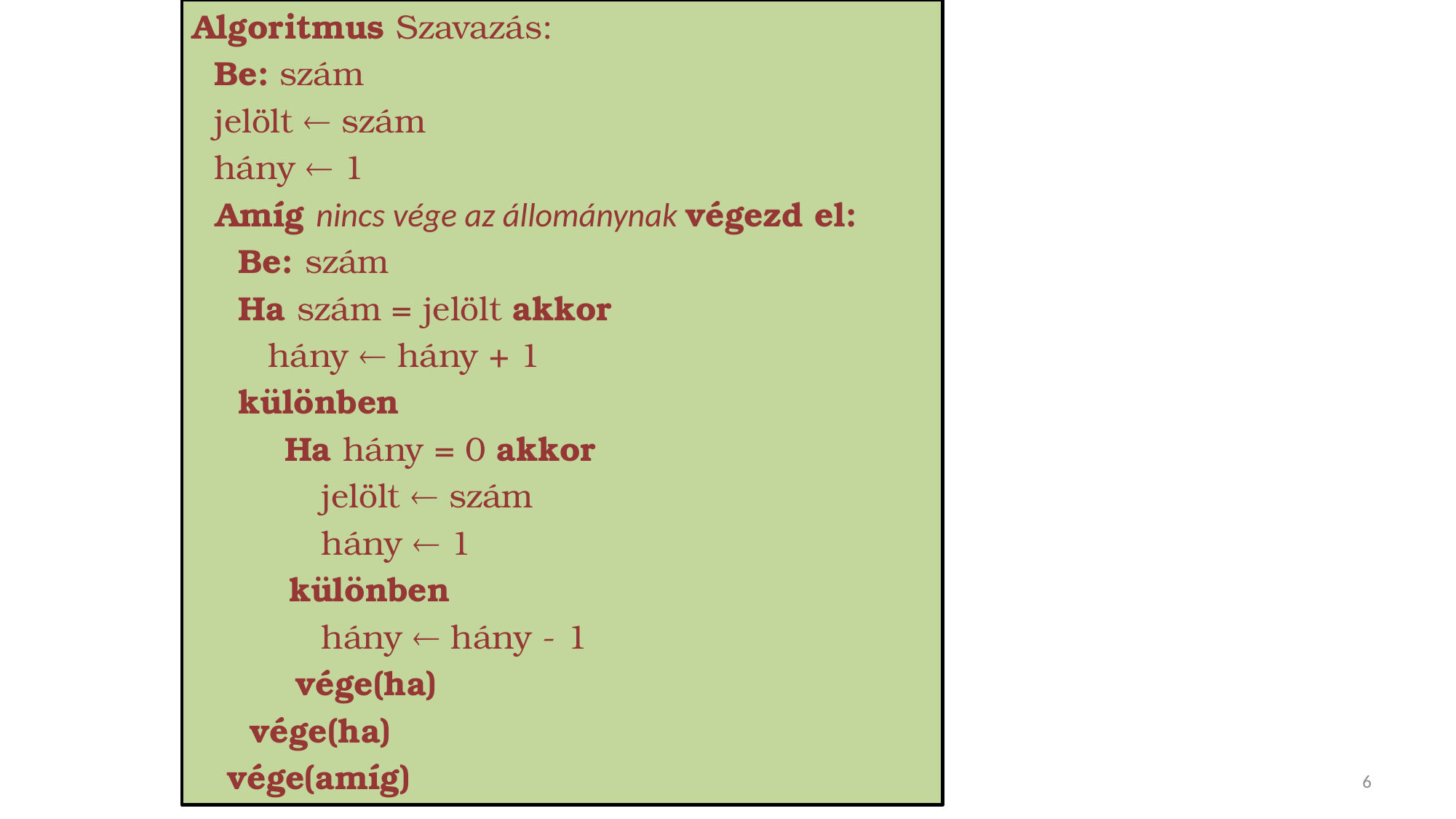

Algoritmus Szavazás:
  Be: szám
  jelölt ← szám
  hány ← 1
  Amíg nincs vége az állománynak végezd el:
    Be: szám
    Ha szám = jelölt akkor
       hány ← hány + 1
    különben
        Ha hány = 0 akkor
            jelölt ← szám
            hány ← 1
         különben
            hány ← hány - 1
         vége(ha)
     vége(ha)
   vége(amíg)
6